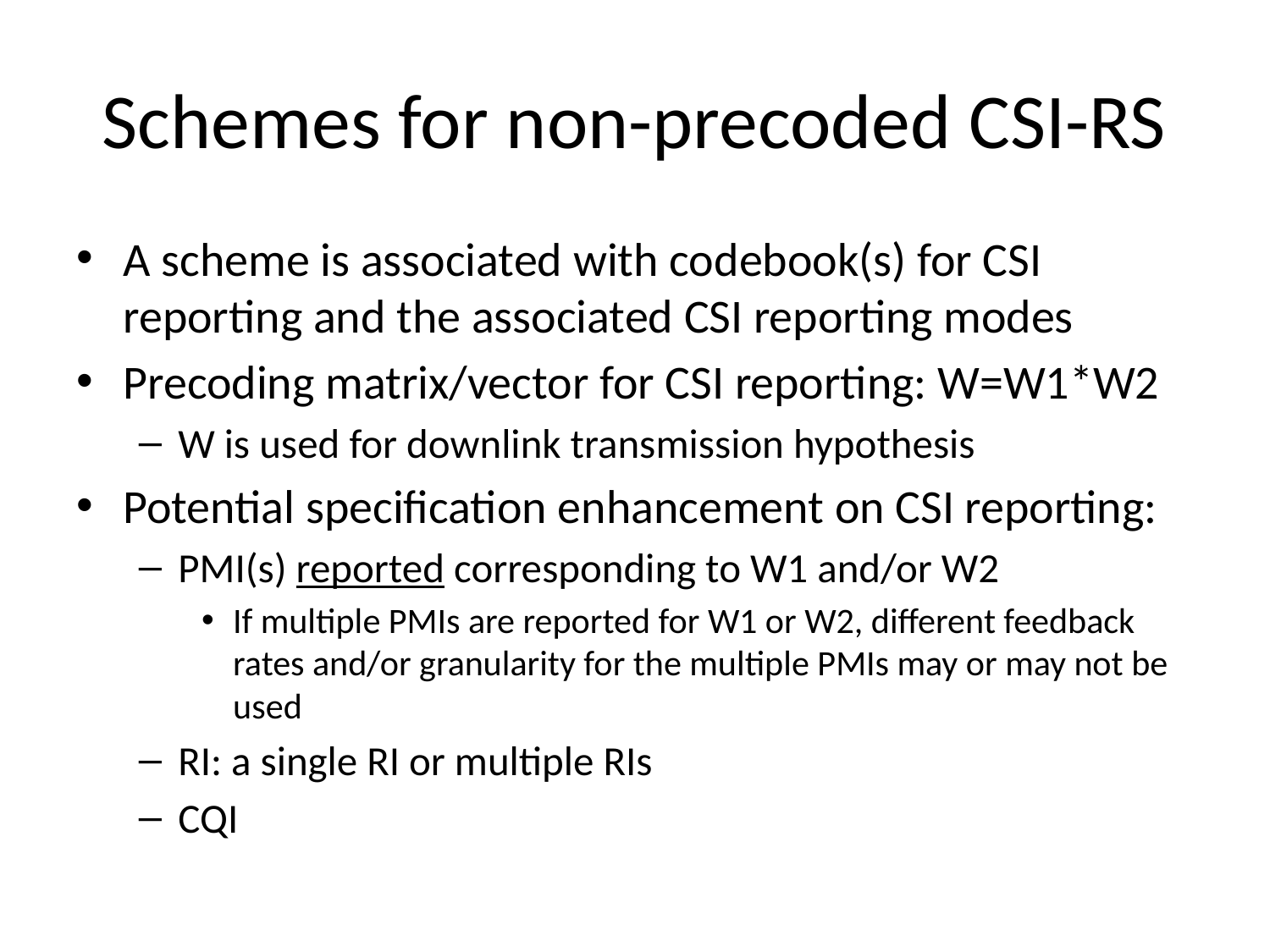

# Schemes for non-precoded CSI-RS
A scheme is associated with codebook(s) for CSI reporting and the associated CSI reporting modes
Precoding matrix/vector for CSI reporting: W=W1*W2
W is used for downlink transmission hypothesis
Potential specification enhancement on CSI reporting:
PMI(s) reported corresponding to W1 and/or W2
If multiple PMIs are reported for W1 or W2, different feedback rates and/or granularity for the multiple PMIs may or may not be used
RI: a single RI or multiple RIs
CQI